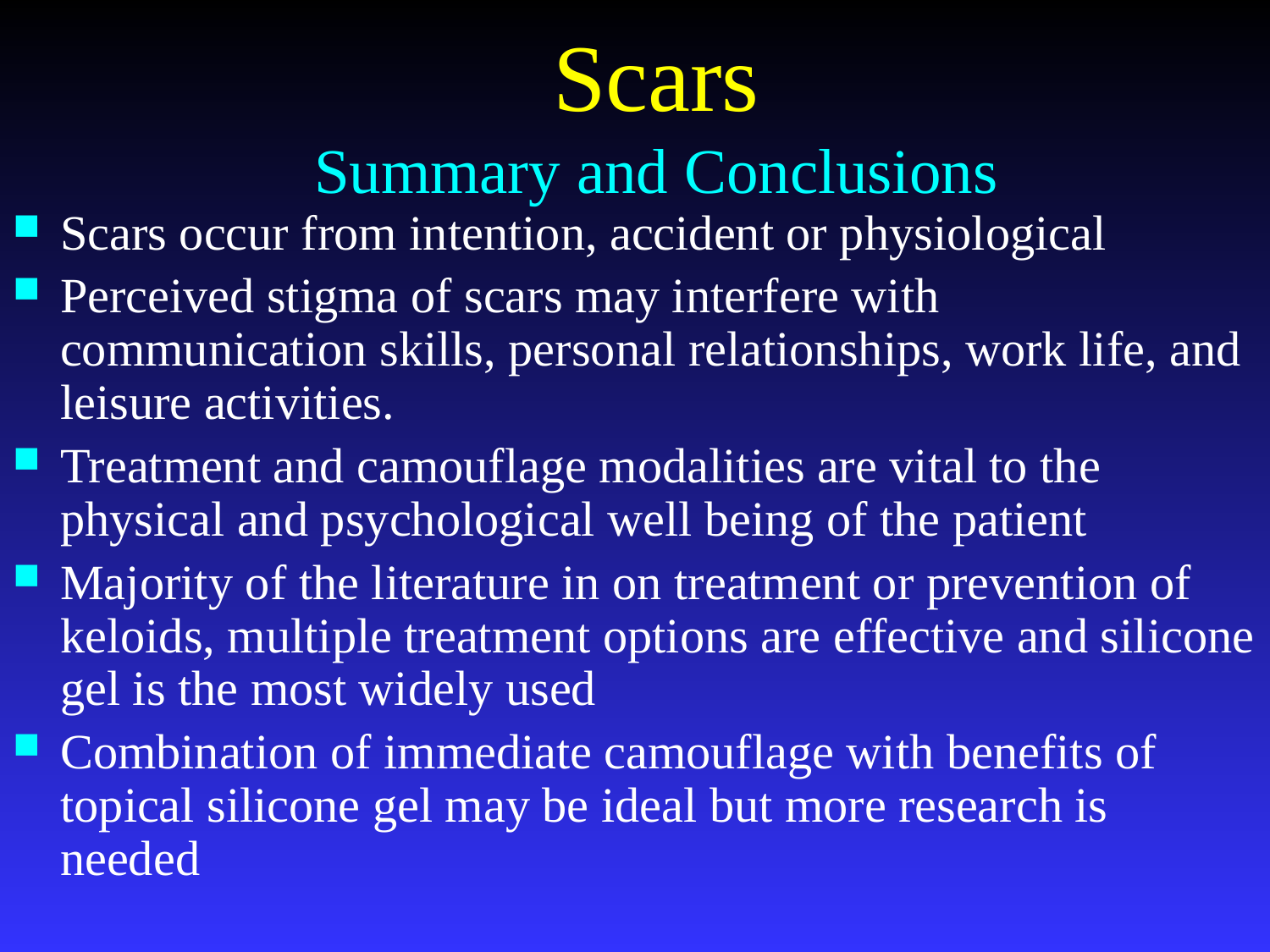

# Scars Summary and Conclusions
Scars occur from intention, accident or physiological
Perceived stigma of scars may interfere with communication skills, personal relationships, work life, and leisure activities.
Treatment and camouflage modalities are vital to the physical and psychological well being of the patient
Majority of the literature in on treatment or prevention of keloids, multiple treatment options are effective and silicone gel is the most widely used
Combination of immediate camouflage with benefits of topical silicone gel may be ideal but more research is needed